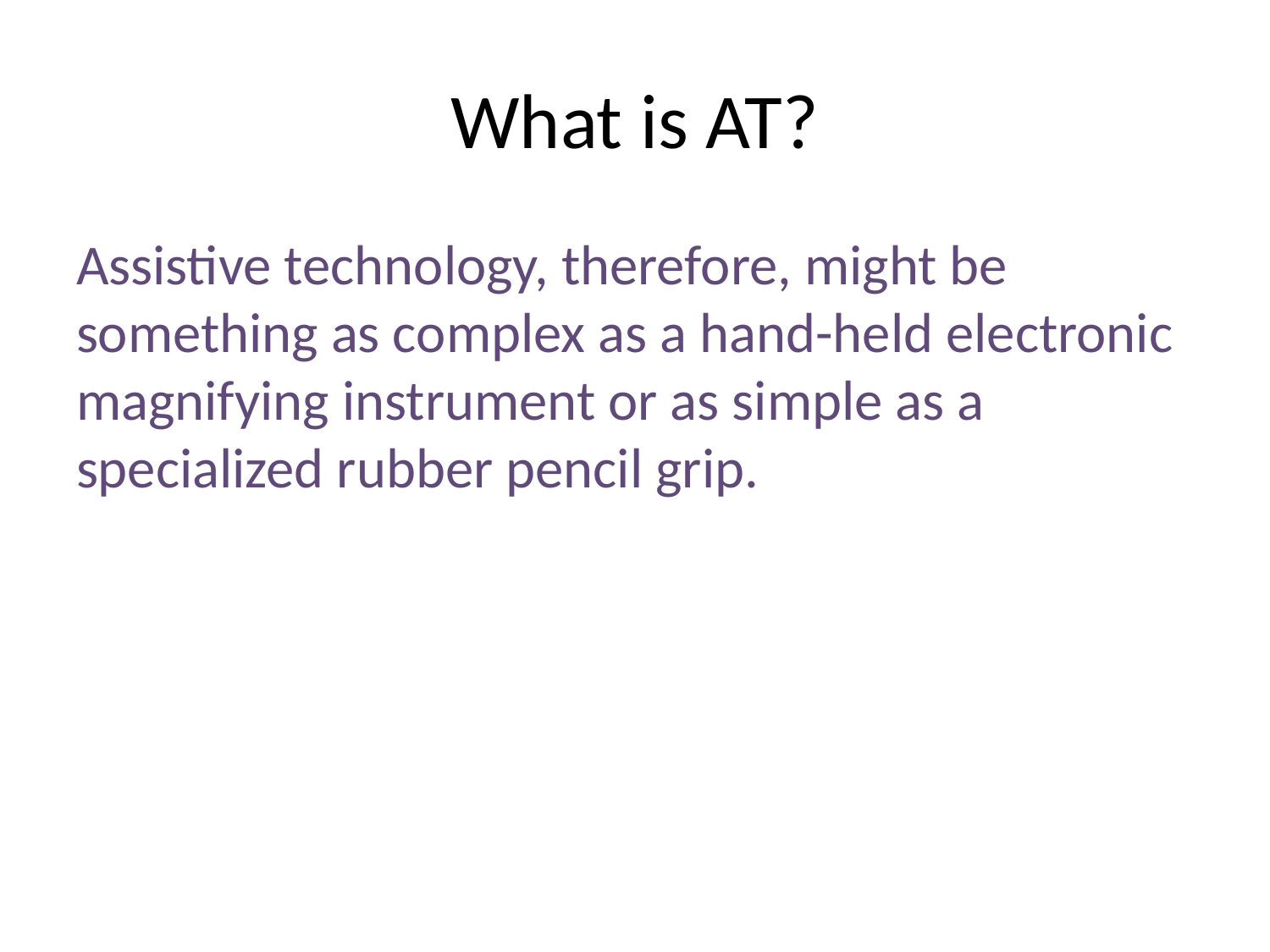

# What is AT?
Assistive technology, therefore, might be something as complex as a hand-held electronic magnifying instrument or as simple as a specialized rubber pencil grip.